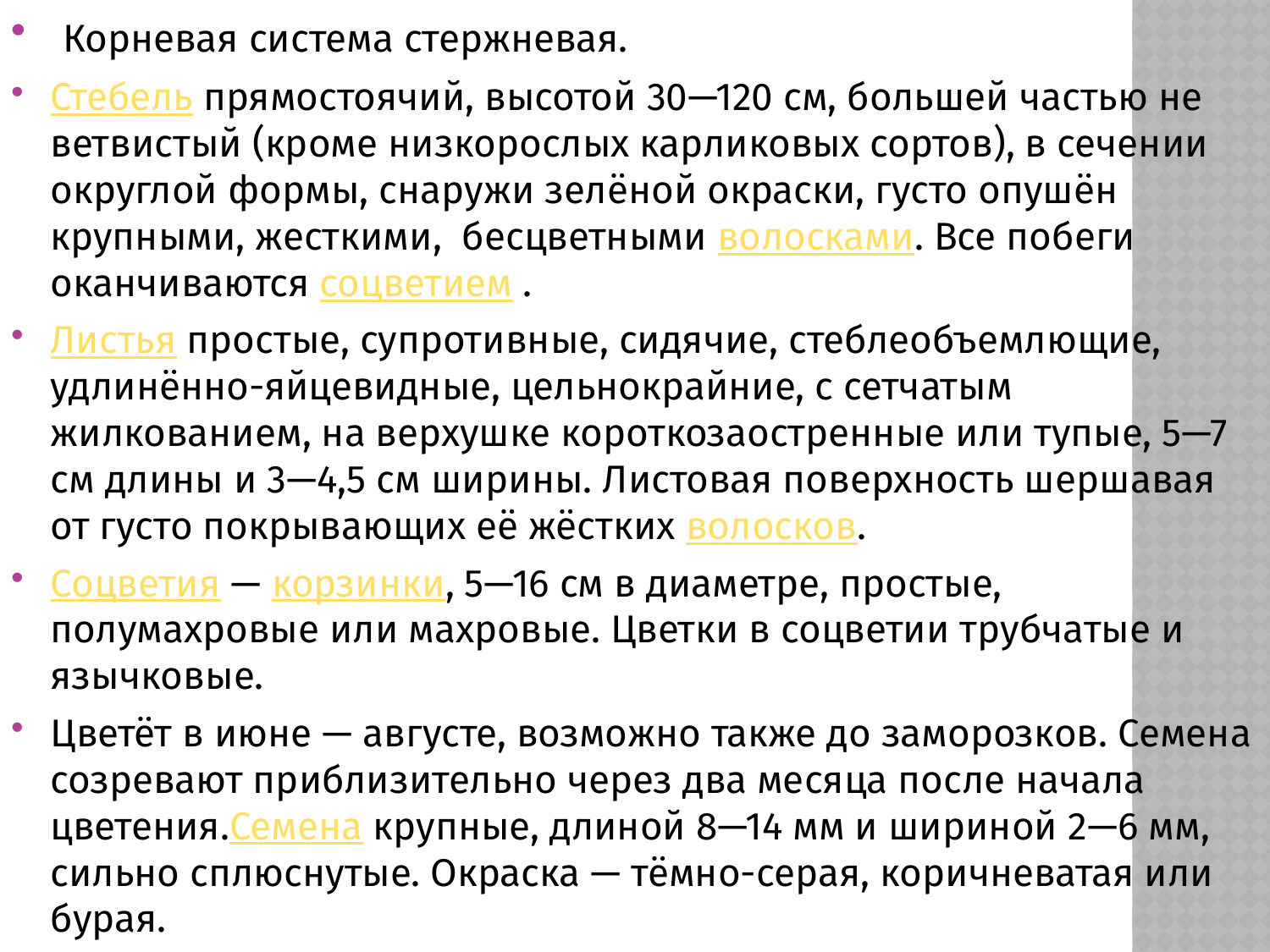

Корневая система стержневая.
Стебель прямостоячий, высотой 30—120 см, большей частью не ветвистый (кроме низкорослых карликовых сортов), в сечении округлой формы, снаружи зелёной окраски, густо опушён крупными, жесткими,  бесцветными волосками. Все побеги оканчиваются соцветием .
Листья простые, супротивные, сидячие, стеблеобъемлющие, удлинённо-яйцевидные, цельнокрайние, с сетчатым жилкованием, на верхушке короткозаостренные или тупые, 5—7 см длины и 3—4,5 см ширины. Листовая поверхность шершавая от густо покрывающих её жёстких волосков.
Соцветия — корзинки, 5—16 см в диаметре, простые, полумахровые или махровые. Цветки в соцветии трубчатые и язычковые.
Цветёт в июне — августе, возможно также до заморозков. Семена созревают приблизительно через два месяца после начала цветения.Семена крупные, длиной 8—14 мм и шириной 2—6 мм, сильно сплюснутые. Окраска — тёмно-серая, коричневатая или бурая.
#